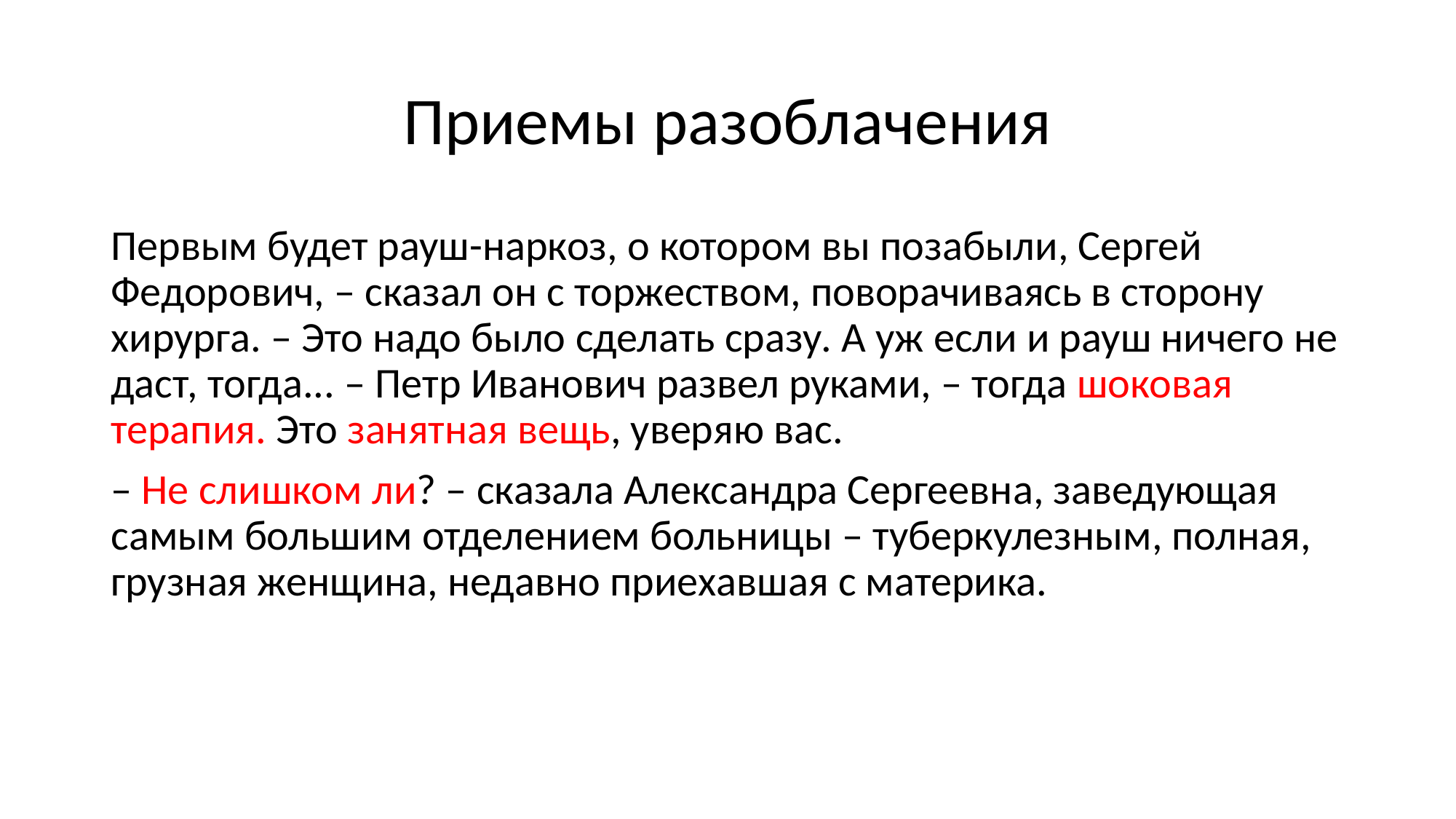

# Приемы разоблачения
Первым будет рауш-наркоз, о котором вы позабыли, Сергей Федорович, – сказал он с торжеством, поворачиваясь в сторону хирурга. – Это надо было сделать сразу. А уж если и рауш ничего не даст, тогда... – Петр Иванович развел руками, – тогда шоковая терапия. Это занятная вещь, уверяю вас.
– Не слишком ли? – сказала Александра Сергеевна, заведующая самым большим отделением больницы – туберкулезным, полная, грузная женщина, недавно приехавшая с материка.